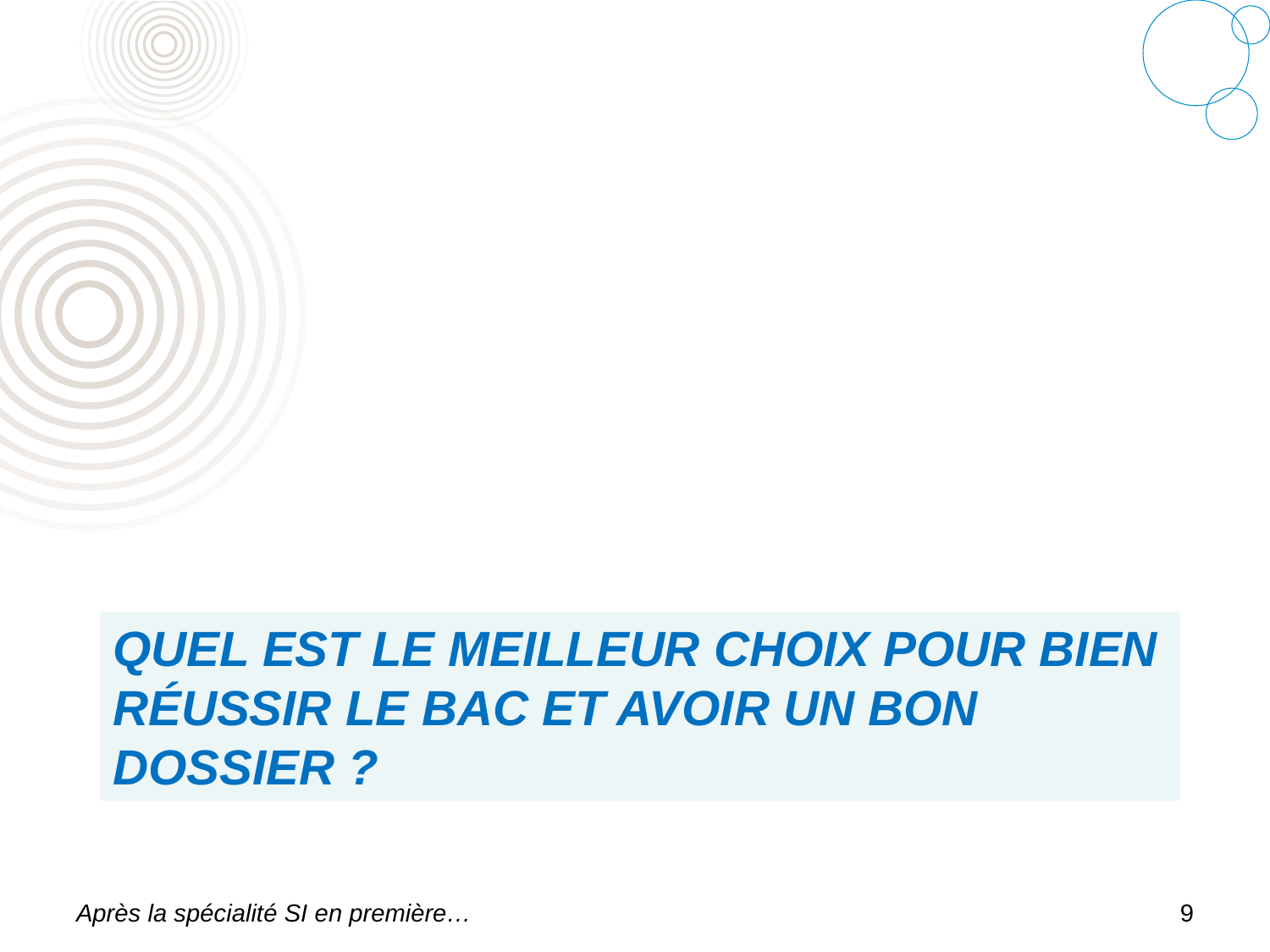

# Quel est le meilleur choix pour bien réussir le Bac et avoir un bon dossier ?
Après la spécialité SI en première…
9